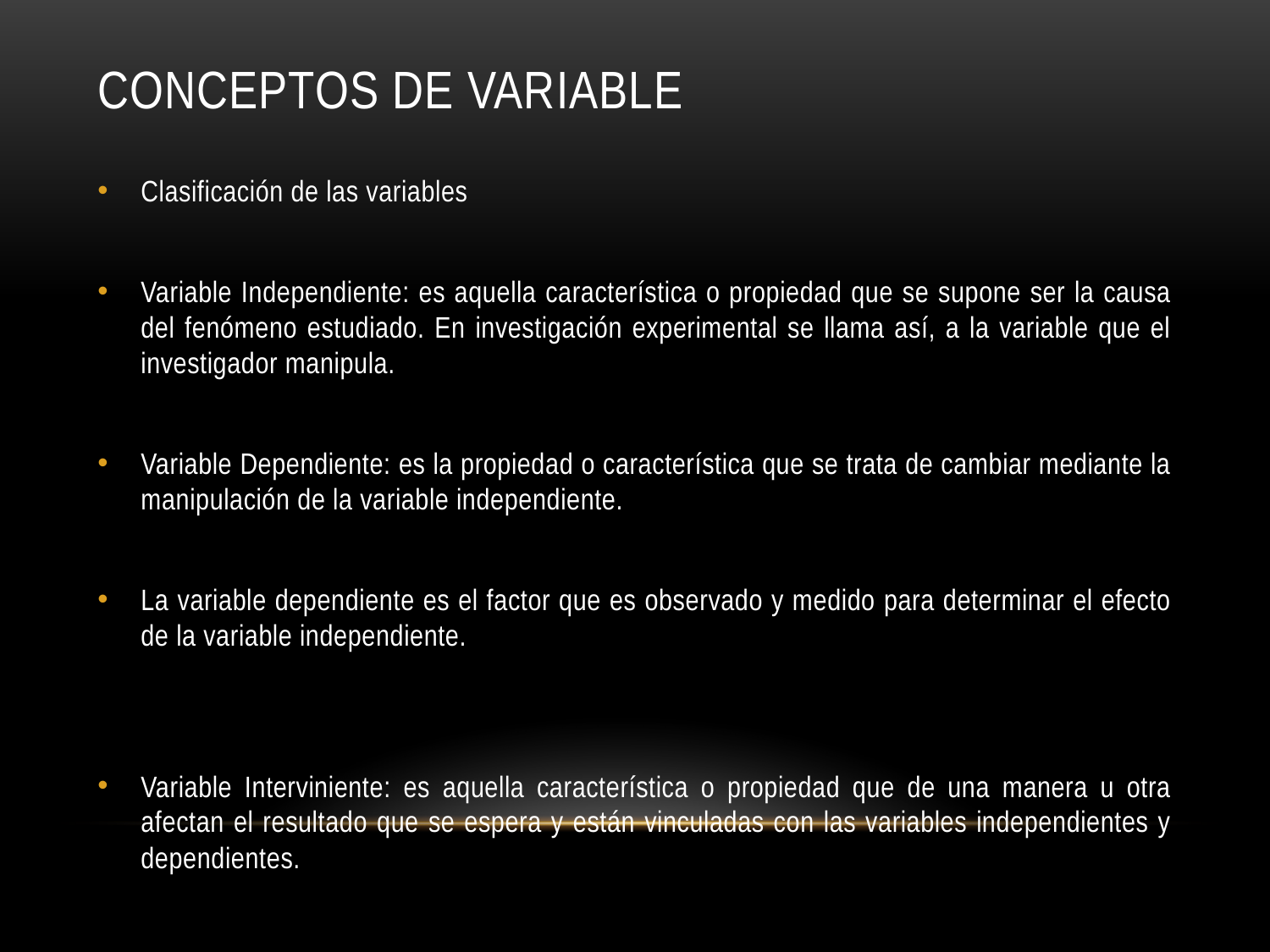

# CONCEPTOS DE VARIABLE
Clasificación de las variables

Variable Independiente: es aquella característica o propiedad que se supone ser la causa del fenómeno estudiado. En investigación experimental se llama así, a la variable que el investigador manipula.

Variable Dependiente: es la propiedad o característica que se trata de cambiar mediante la manipulación de la variable independiente.

La variable dependiente es el factor que es observado y medido para determinar el efecto de la variable independiente.

Variable Interviniente: es aquella característica o propiedad que de una manera u otra afectan el resultado que se espera y están vinculadas con las variables independientes y dependientes.